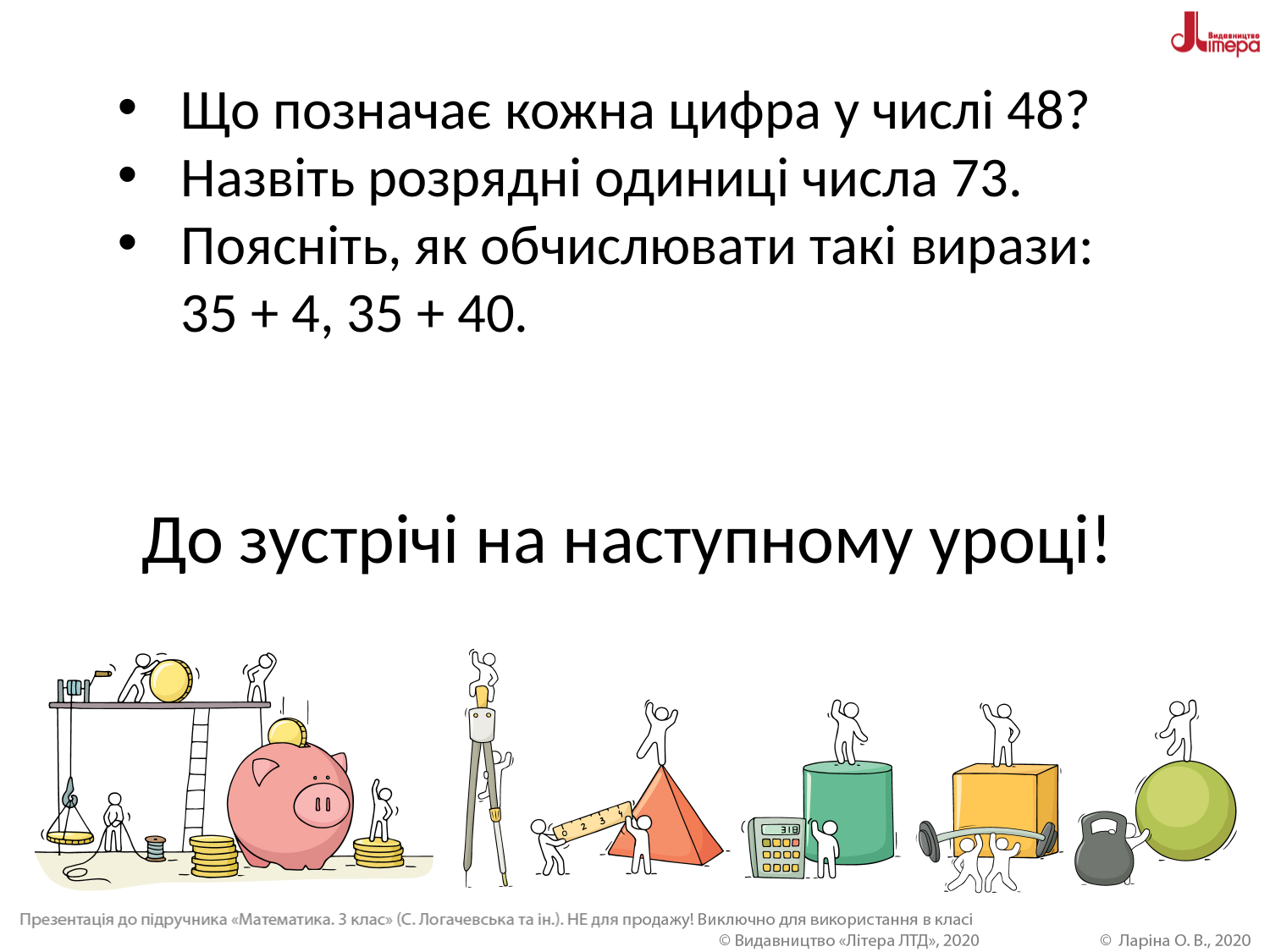

Що позначає кожна цифра у числі 48?
Назвіть розрядні одиниці числа 73.
Поясніть, як обчислювати такі вирази: 35 + 4, 35 + 40.
До зустрічі на наступному уроці!